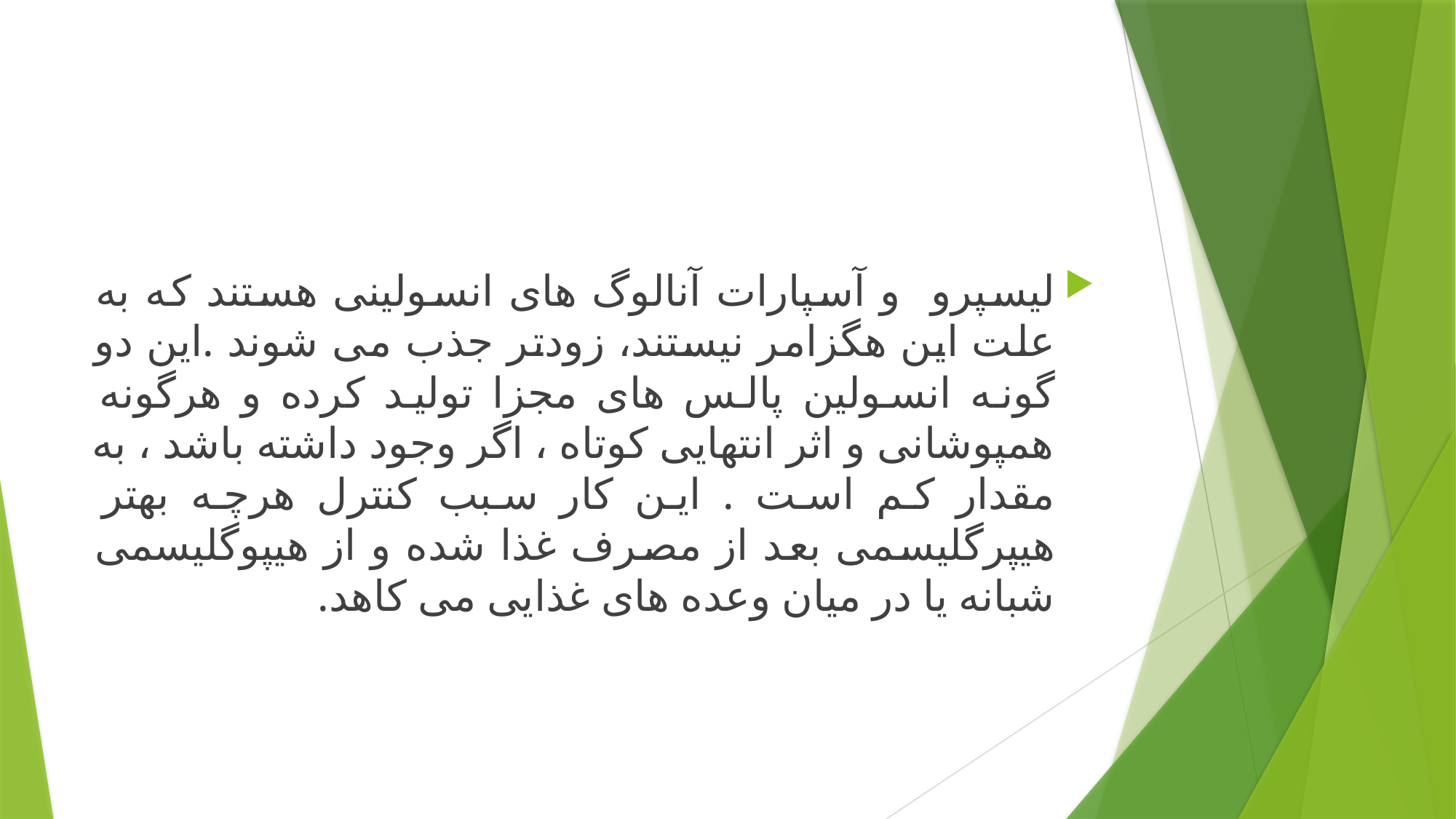

#
لیسپرو  و آسپارات آنالوگ های انسولینی هستند که به علت این هگزامر نیستند، زودتر جذب می شوند .این دو گونه انسولین پالس های مجزا تولید کرده و هرگونه همپوشانی و اثر انتهایی کوتاه ، اگر وجود داشته باشد ، به مقدار کم است . این کار سبب کنترل هرچه بهتر هیپرگلیسمی بعد از مصرف غذا شده و از هیپوگلیسمی شبانه یا در میان وعده های غذایی می کاهد.